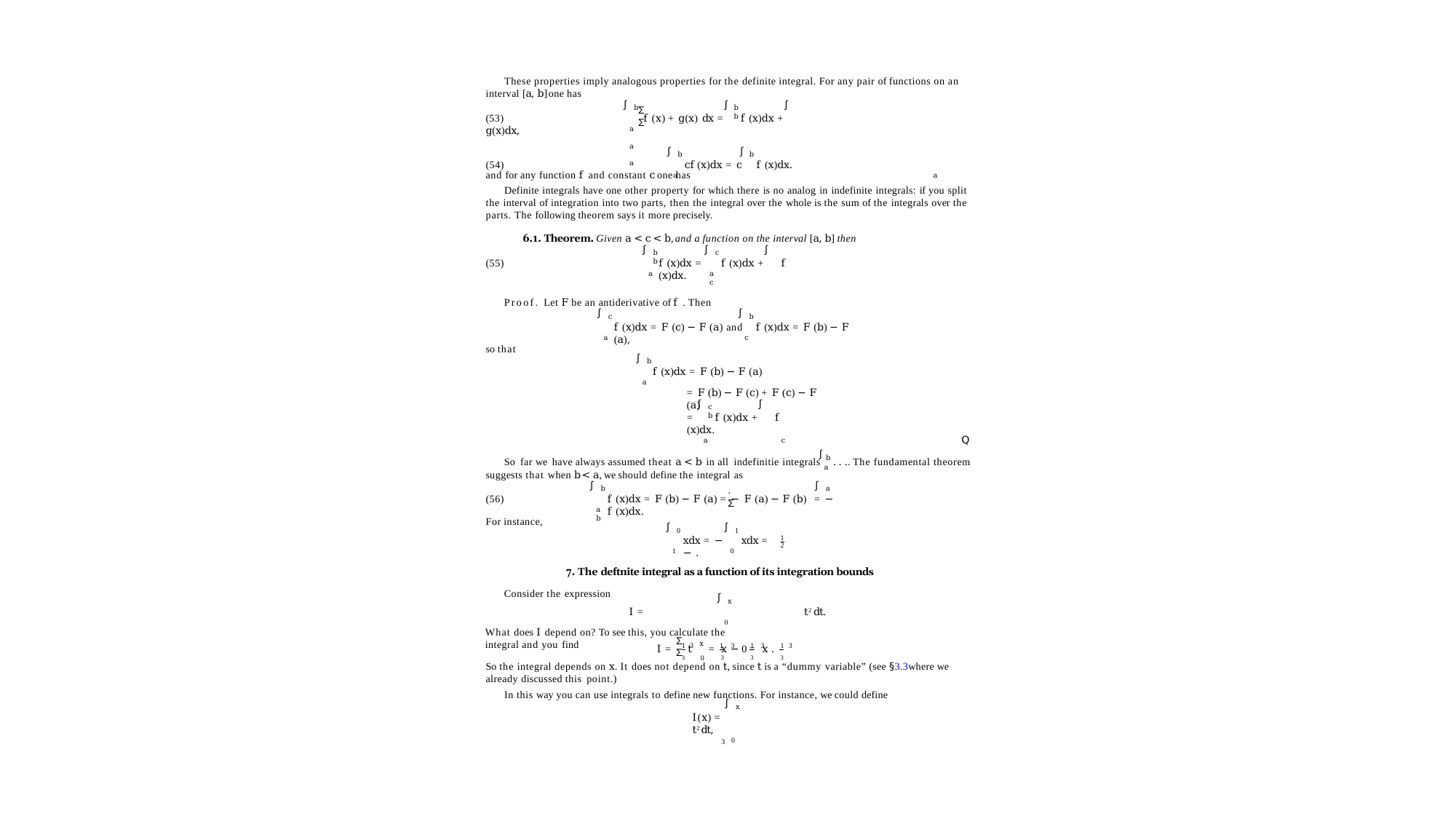

These properties imply analogous properties for the definite integral. For any pair of functions on an  interval [a, b] one has
∫	∫	∫
b
b	b
Σ	Σ
(53)	f (x) + g(x) dx =	f (x)dx +	g(x)dx,
a	a	a
and for any function f and constant c one has
∫	∫
b
b
(54)	cf (x)dx = c	f (x)dx.
a	a
Definite integrals have one other property for which there is no analog in indefinite integrals: if you split  the interval of integration into two parts, then the integral over the whole is the sum of the integrals over the  parts. The following theorem says it more precisely.

6.1. Theorem. Given a < c < b, and a function on the interval [a, b] then
∫	∫	∫
b	c	b
(55)
f (x)dx =	f (x)dx +	f (x)dx.
a
a	c
Proof. Let F be an antiderivative of f . Then
∫
∫
c
b
f (x)dx = F (c) − F (a) and	f (x)dx = F (b) − F (a),
a
c
so that
∫
b
f (x)dx = F (b) − F (a)
a
= F (b) − F (c) + F (c) − F (a)
∫	∫
c	b
=	f (x)dx +	f (x)dx.
a	c
Q
∫
b
So  far we  have always assumed theat a < b  in all indefinitie integrals	. . .. The fundamental theorem
a
suggests that when b < a, we should define the integral as
∫
∫
b
a
.	Σ
(56)	f (x)dx = F (b) − F (a) = − F (a) − F (b)   = −	f (x)dx.
a	b
For instance,
∫	∫
0	1
1
xdx = −	xdx = − .
2

1	0
7. The deftnite integral as a function of its integration bounds
Consider the expression
∫
x
I =	t2 dt.
0
What does I depend on? To see this, you calculate the integral and you find
Σ	Σ
x
1 3
1   3	1  3	1 3
I =	t	= x − 0 = x .
3	0	3	3	3

So the integral depends on x. It does not depend on t, since t is a “dummy variable” (see §3.3where we  already discussed this point.)
In this way you can use integrals to define new functions. For instance, we could define
∫
x
I(x) =	t2dt,
0
3